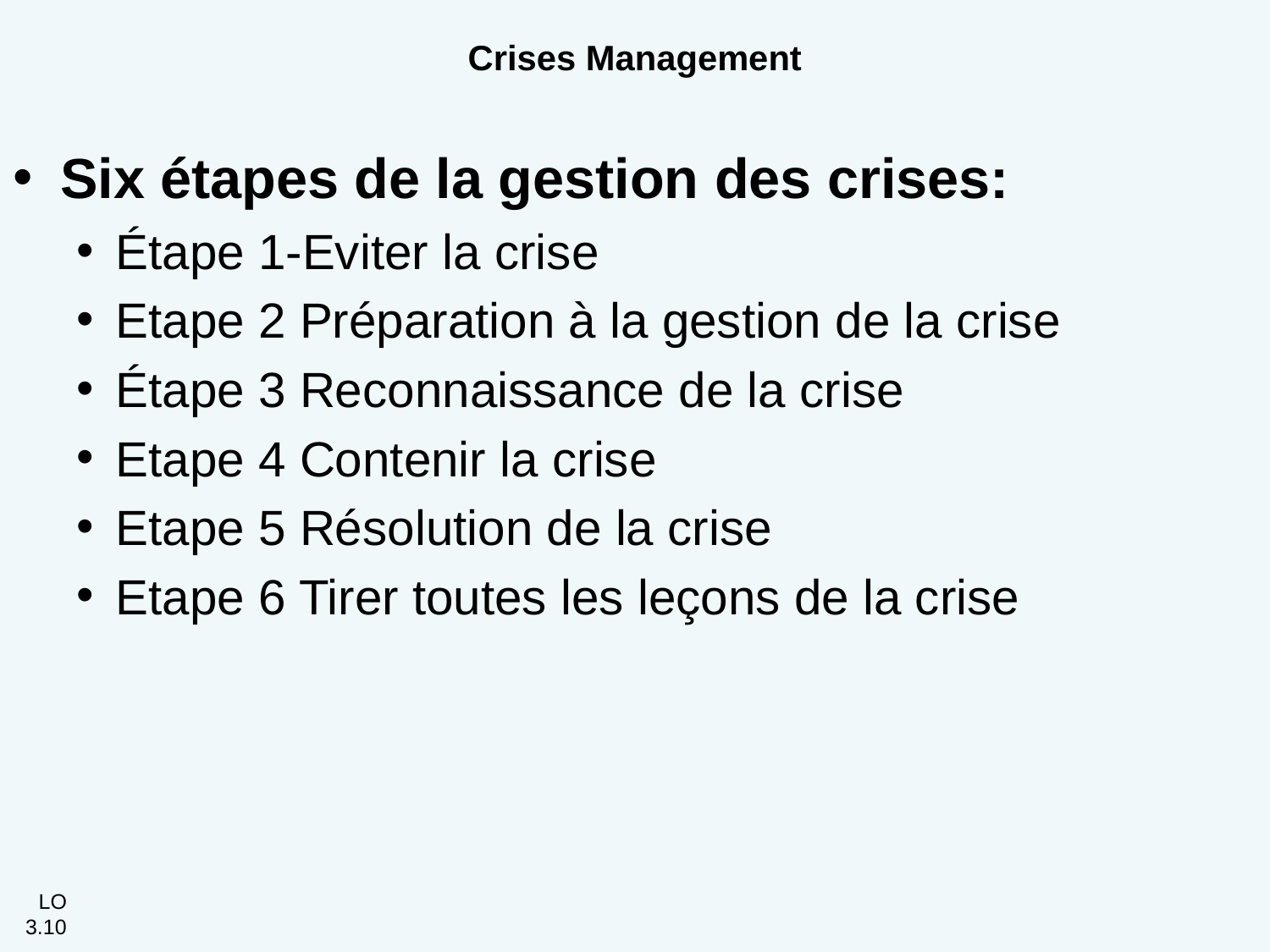

# Crises Management
Six étapes de la gestion des crises:
Étape 1-Eviter la crise
Etape 2 Préparation à la gestion de la crise
Étape 3 Reconnaissance de la crise
Etape 4 Contenir la crise
Etape 5 Résolution de la crise
Etape 6 Tirer toutes les leçons de la crise
LO 3.10